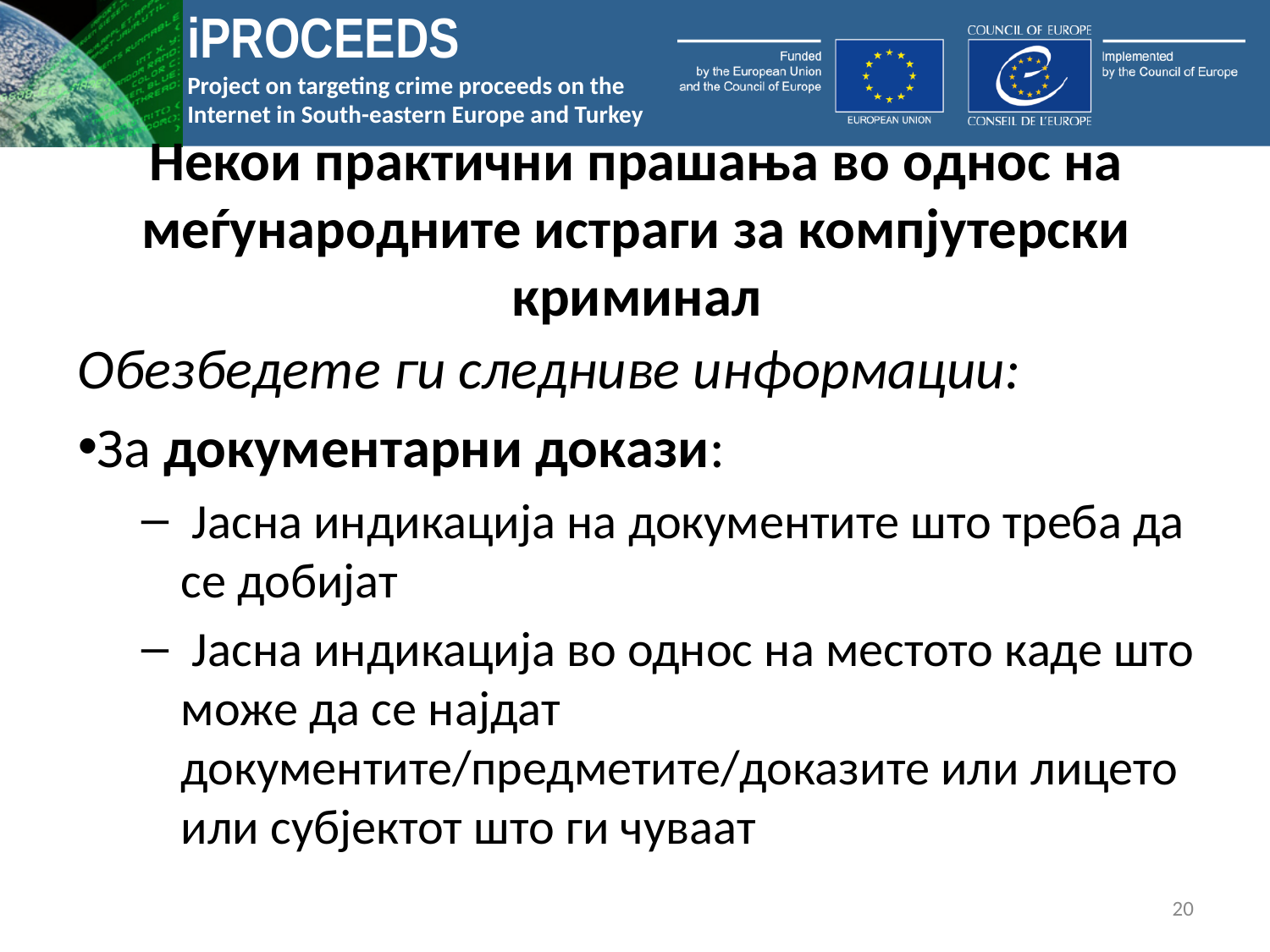

# Некои практични прашања во однос на меѓународните истраги за компјутерски криминал
Обезбедете ги следниве информации:
За документарни докази:
 Јасна индикација на документите што треба да се добијат
 Јасна индикација во однос на местото каде што може да се најдат документите/предметите/доказите или лицето или субјектот што ги чуваат

20